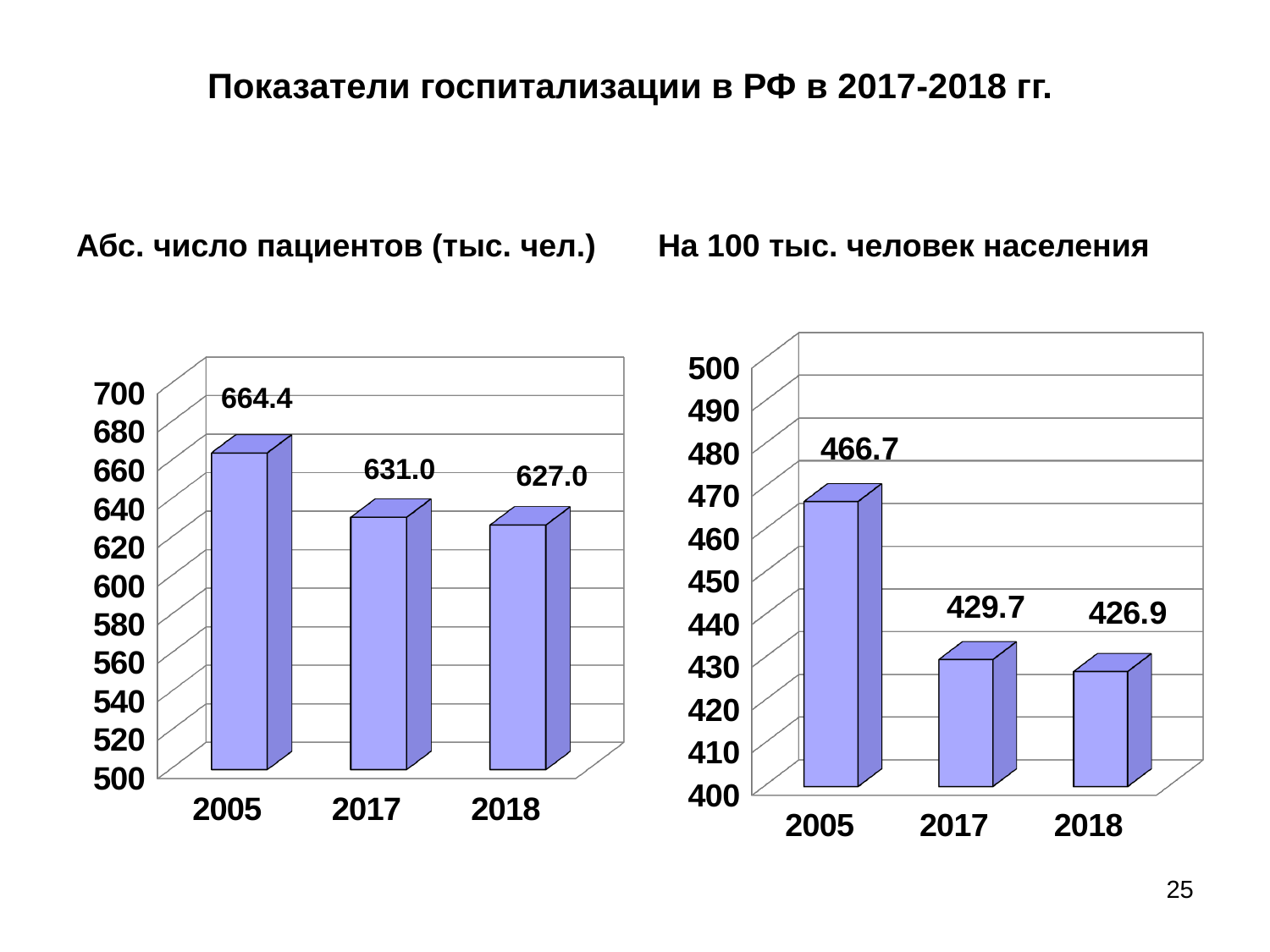

# Показатели госпитализации в РФ в 2017-2018 гг.
Абс. число пациентов (тыс. чел.)
На 100 тыс. человек населения

[unsupported chart]

[unsupported chart]

25